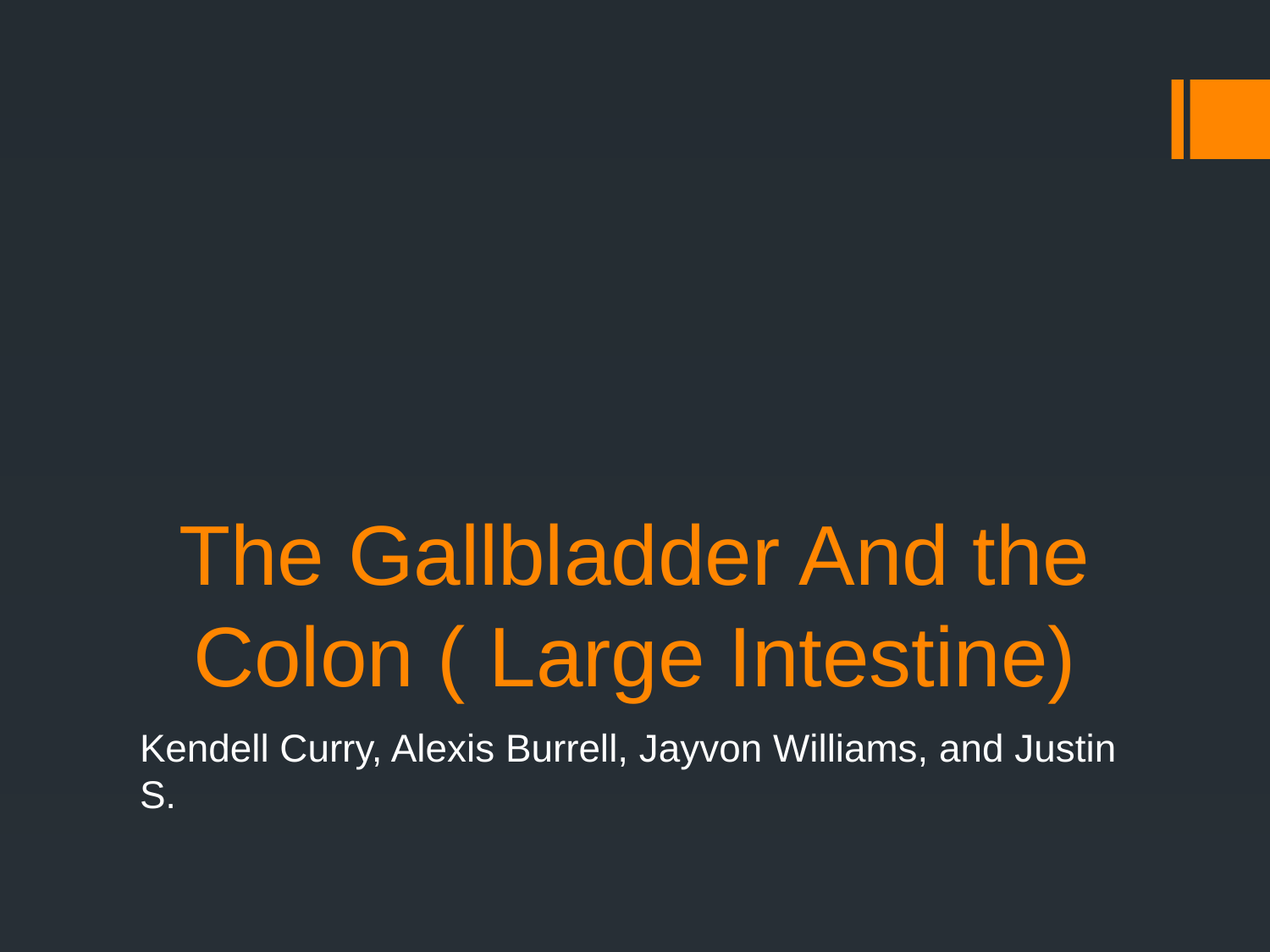

# The Gallbladder And the Colon ( Large Intestine)
Kendell Curry, Alexis Burrell, Jayvon Williams, and Justin S.